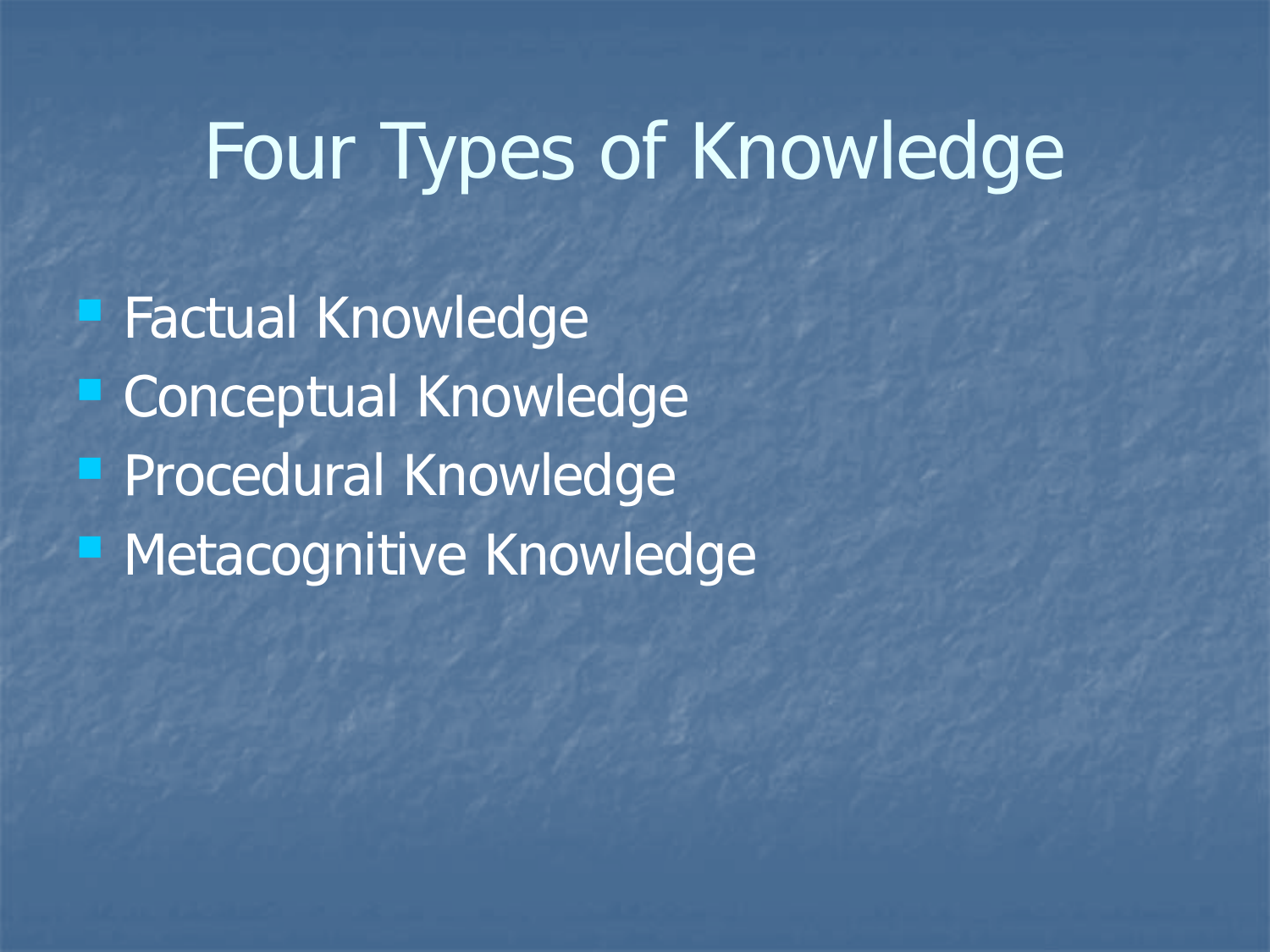

# Four Types of Knowledge
Factual Knowledge
Conceptual Knowledge
Procedural Knowledge
Metacognitive Knowledge